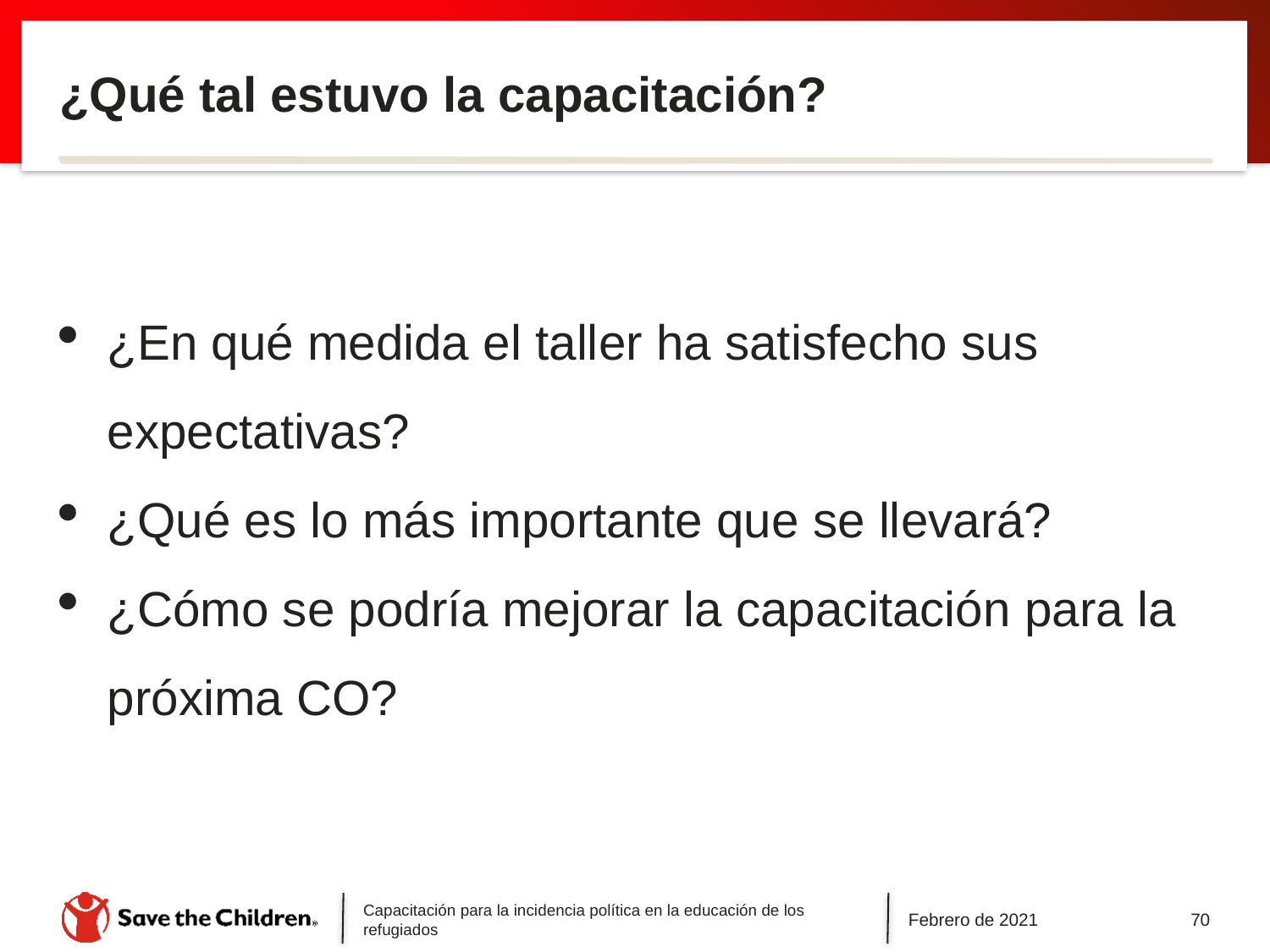

# ¿Qué tal estuvo la capacitación?

¿En qué medida el taller ha satisfecho sus expectativas?
¿Qué es lo más importante que se llevará?
¿Cómo se podría mejorar la capacitación para la próxima CO?

Capacitación para la incidencia política en la educación de los refugiados
Febrero de 2021
70